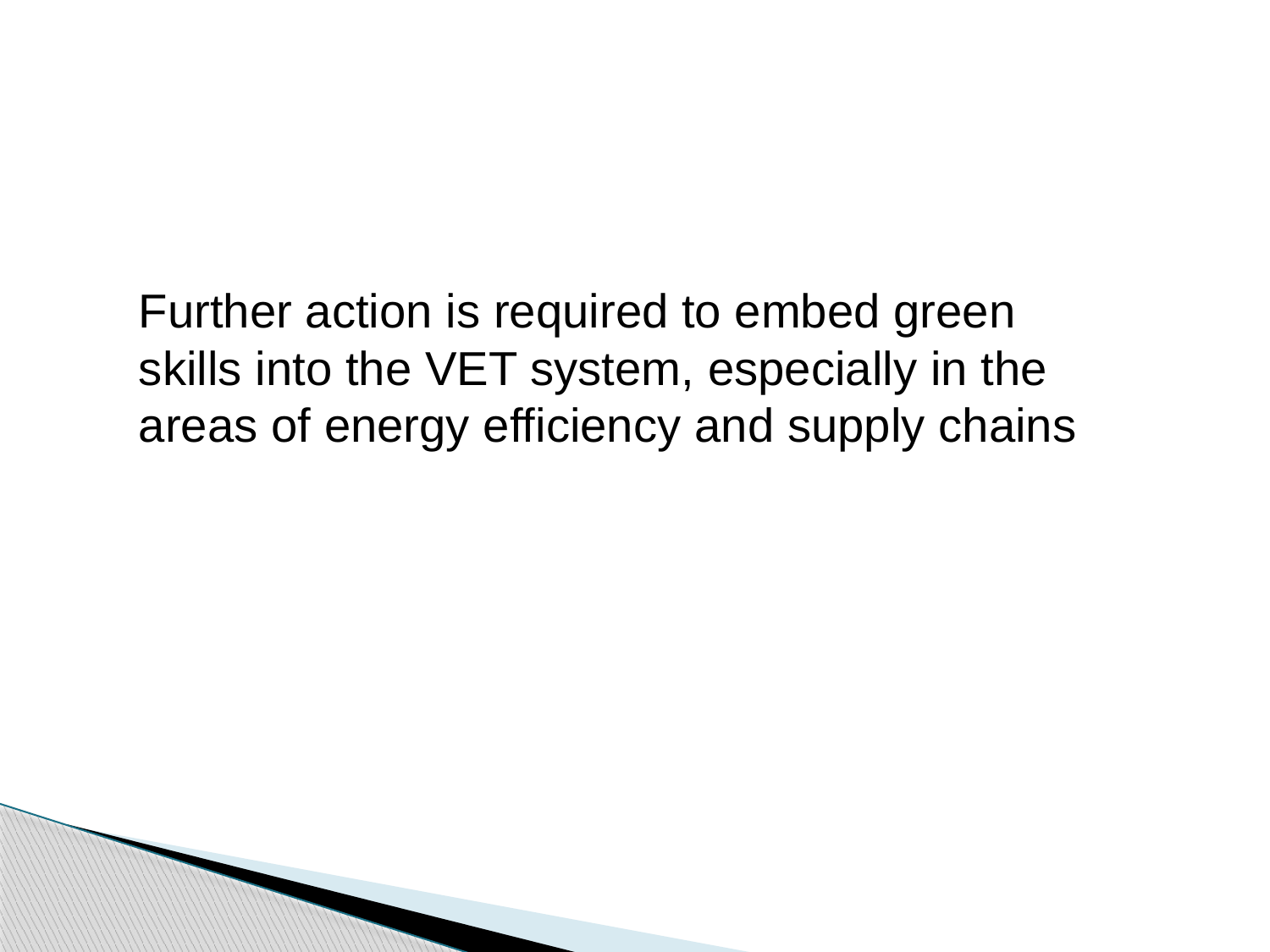

Further action is required to embed green skills into the VET system, especially in the areas of energy efficiency and supply chains